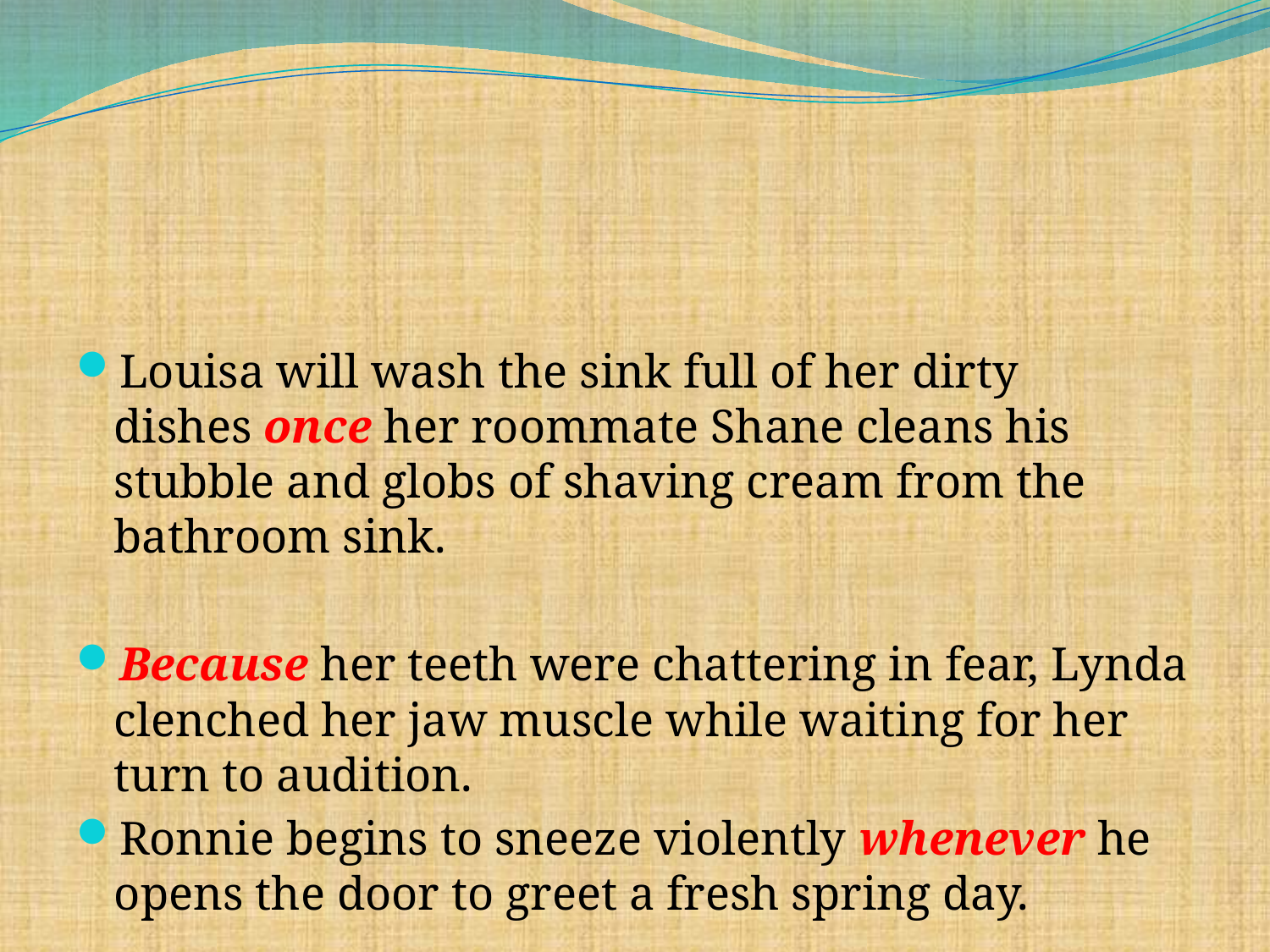

Louisa will wash the sink full of her dirty dishes once her roommate Shane cleans his stubble and globs of shaving cream from the bathroom sink.

Because her teeth were chattering in fear, Lynda clenched her jaw muscle while waiting for her turn to audition.
Ronnie begins to sneeze violently whenever he opens the door to greet a fresh spring day.